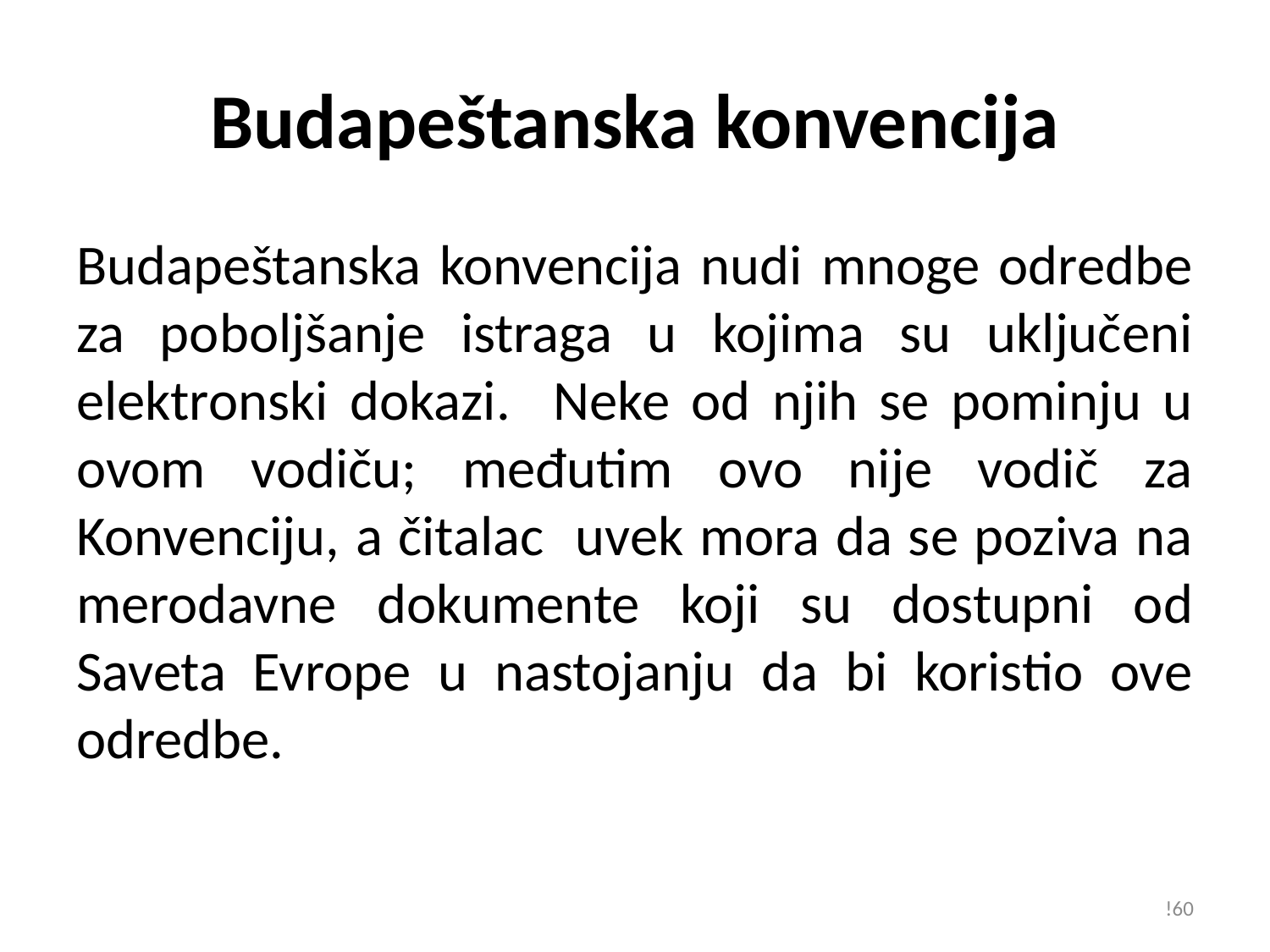

# Budapeštanska konvencija
Budapeštanska konvencija nudi mnoge odredbe za poboljšanje istraga u kojima su uključeni elektronski dokazi.  Neke od njih se pominju u ovom vodiču; međutim ovo nije vodič za Konvenciju, a čitalac  uvek mora da se poziva na merodavne dokumente koji su dostupni od Saveta Evrope u nastojanju da bi koristio ove odredbe.

!60